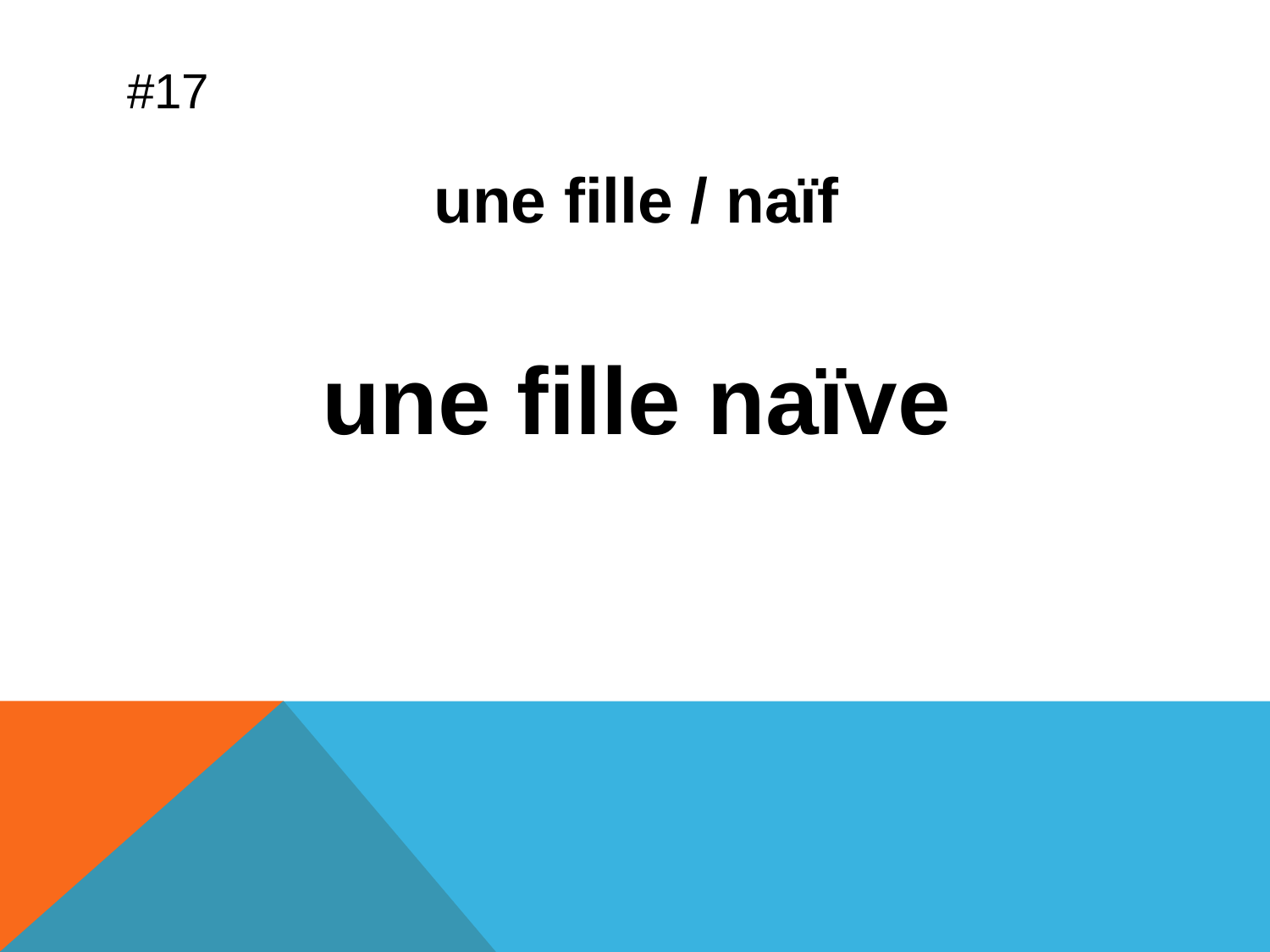

# #17
une fille / naïf

une fille naïve